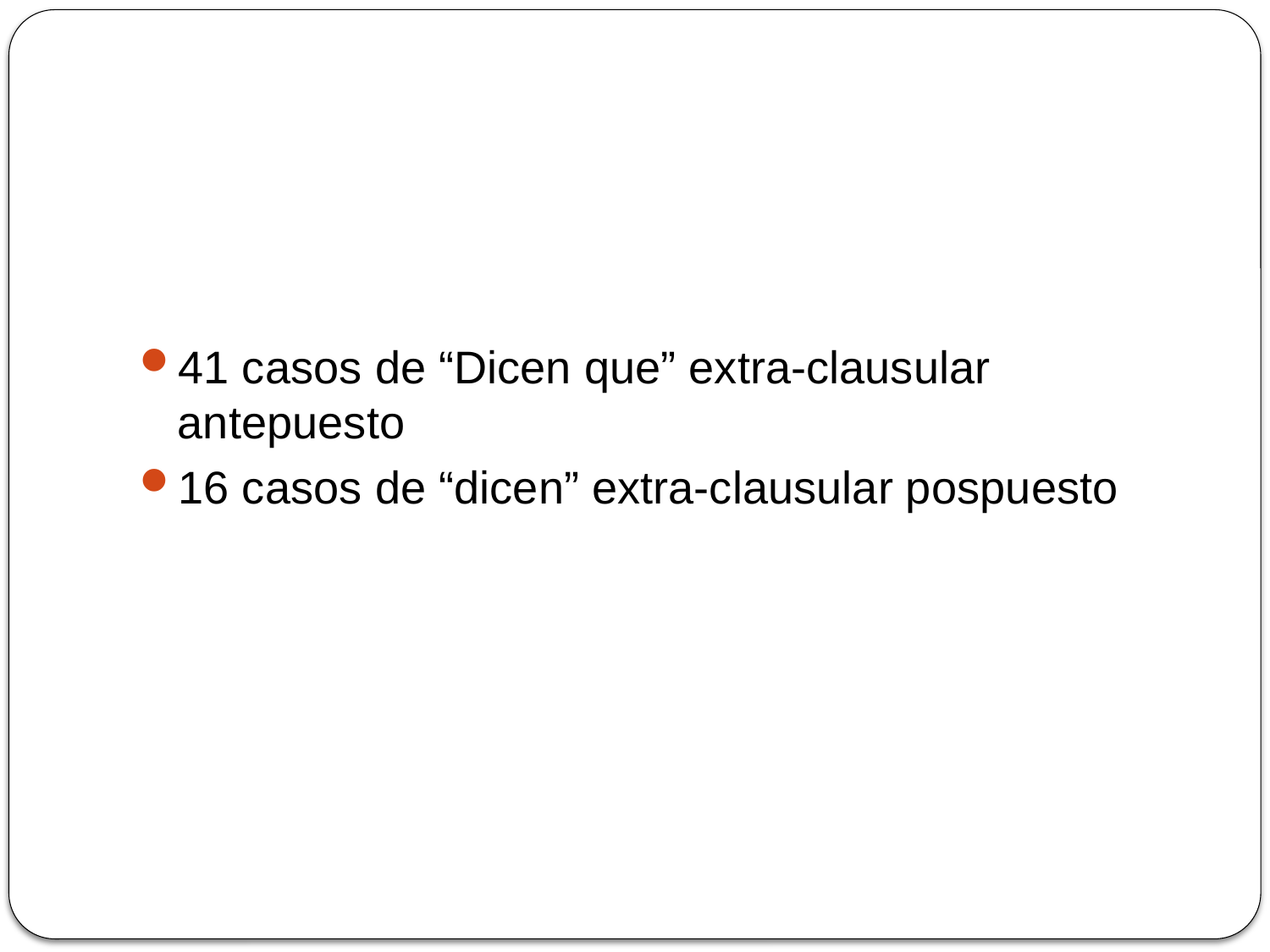

#

41 casos de “Dicen que” extra-clausular antepuesto
16 casos de “dicen” extra-clausular pospuesto